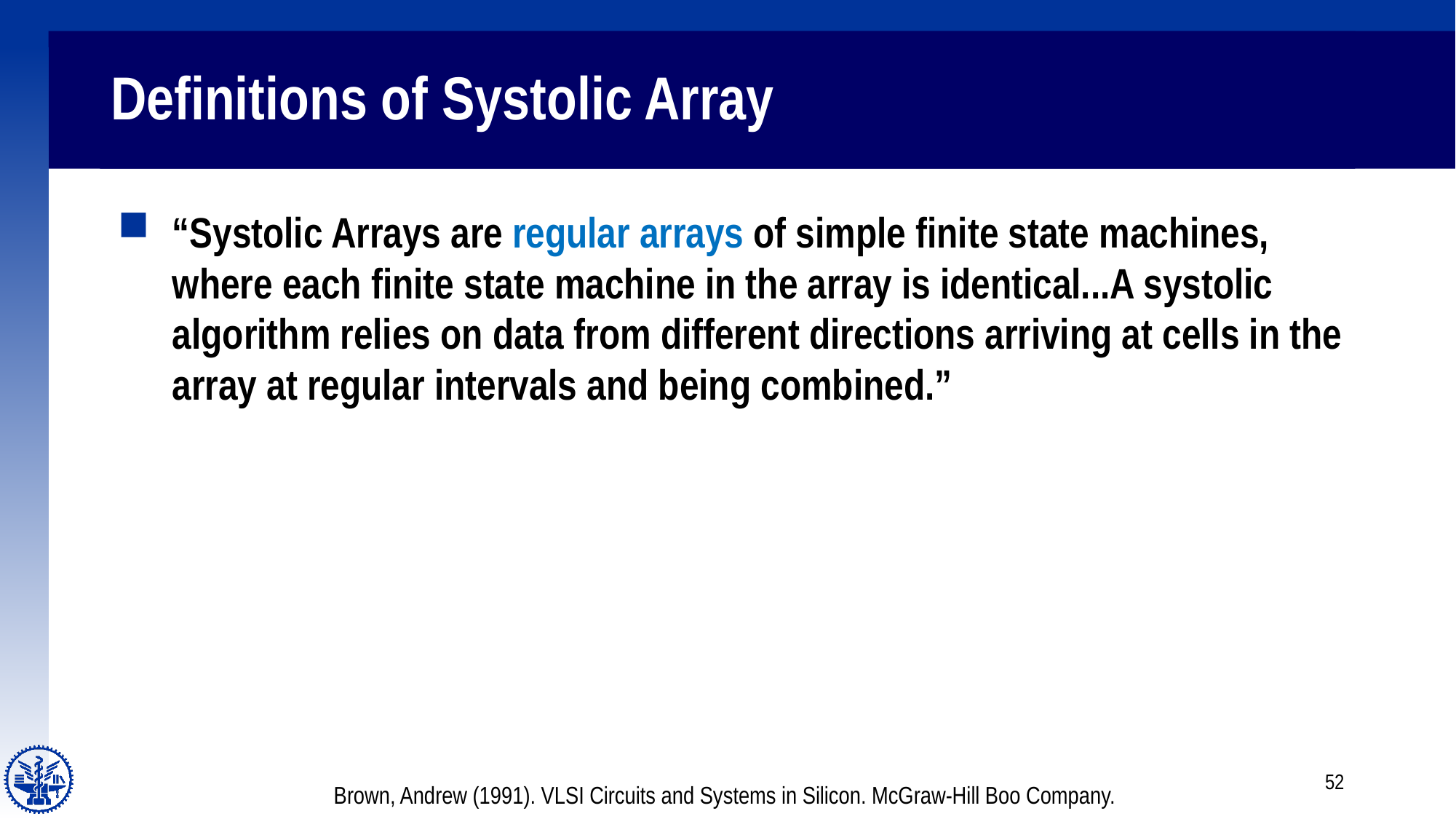

# Definitions of Systolic Array
“Systolic Arrays are regular arrays of simple finite state machines, where each finite state machine in the array is identical...A systolic algorithm relies on data from different directions arriving at cells in the array at regular intervals and being combined.”
52
Brown, Andrew (1991). VLSI Circuits and Systems in Silicon. McGraw-Hill Boo Company.